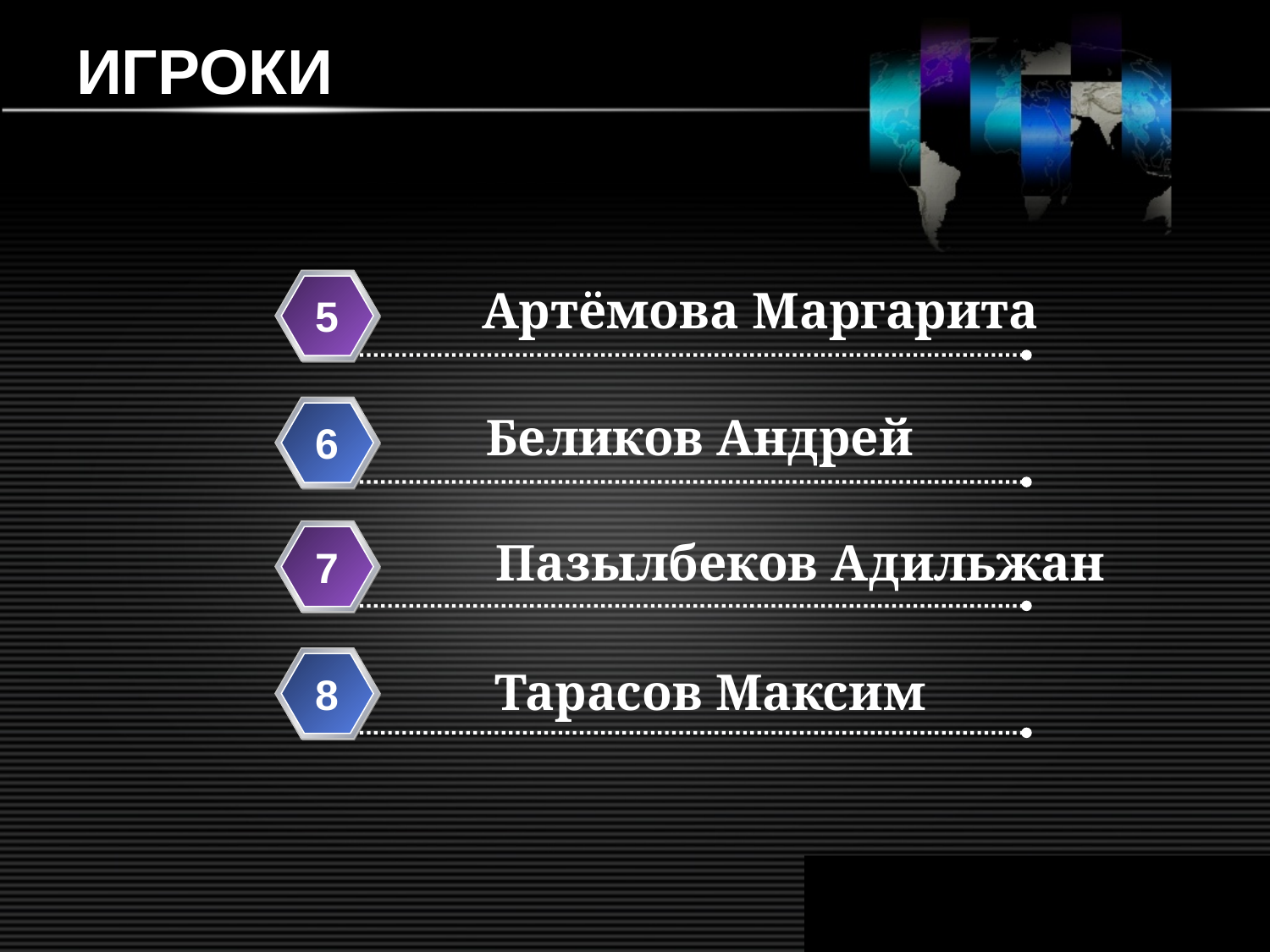

# ИГРОКИ

Артёмова Маргарита
5

Беликов Андрей
6

Пазылбеков Адильжан
7

Тарасов Максим
8

www.themegallery.com